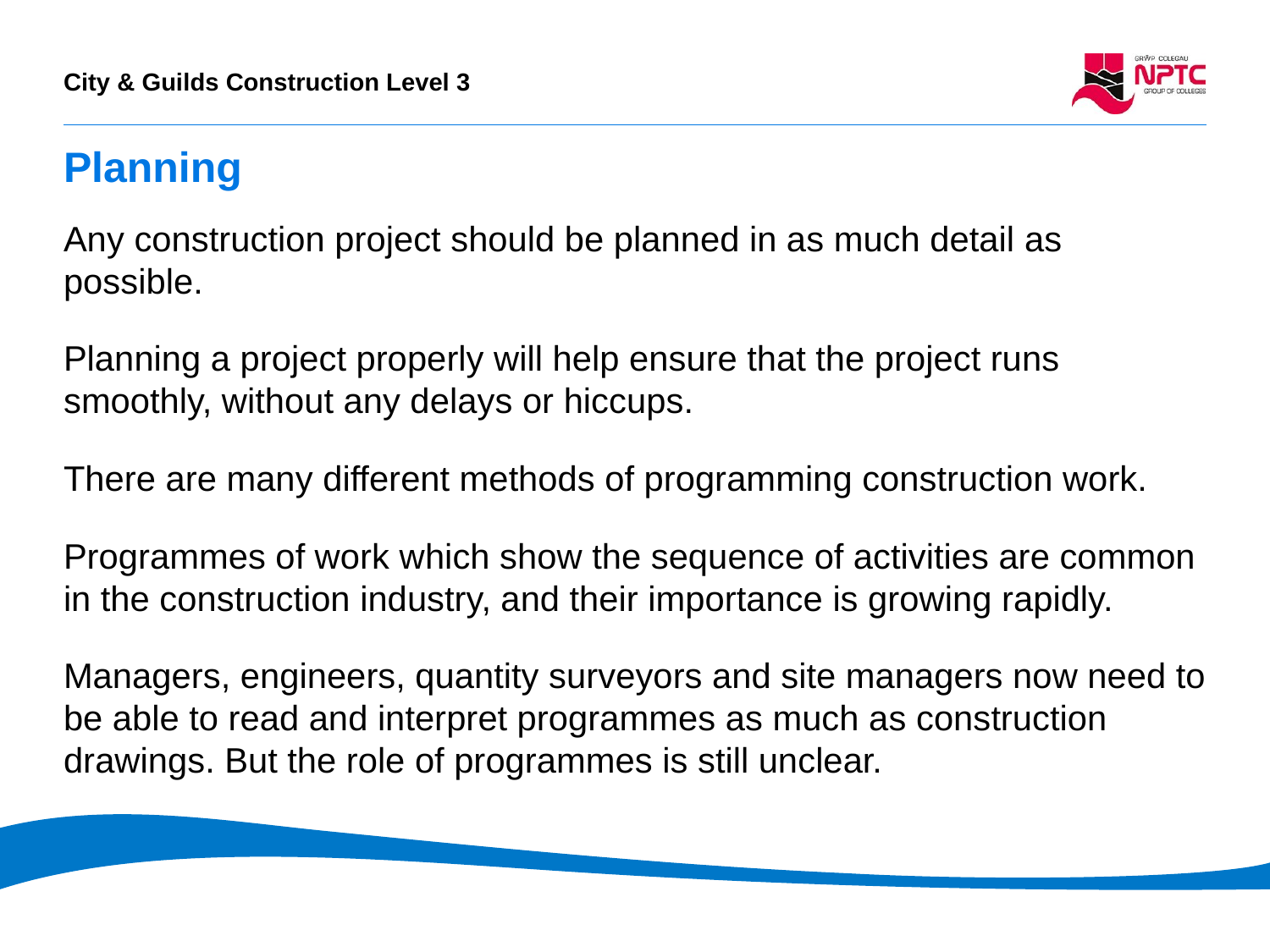

# Planning
Any construction project should be planned in as much detail ​as possible. ​
Planning a project properly will help ensure that the project runs smoothly, without any delays or hiccups. ​
There are many different methods of programming construction work. ​
Programmes of work which show the sequence of activities are common in the construction industry, and their importance is growing rapidly. ​
Managers, engineers, quantity surveyors and site managers now need to be able to read and interpret programmes as much as construction drawings. But the role of programmes is still unclear.